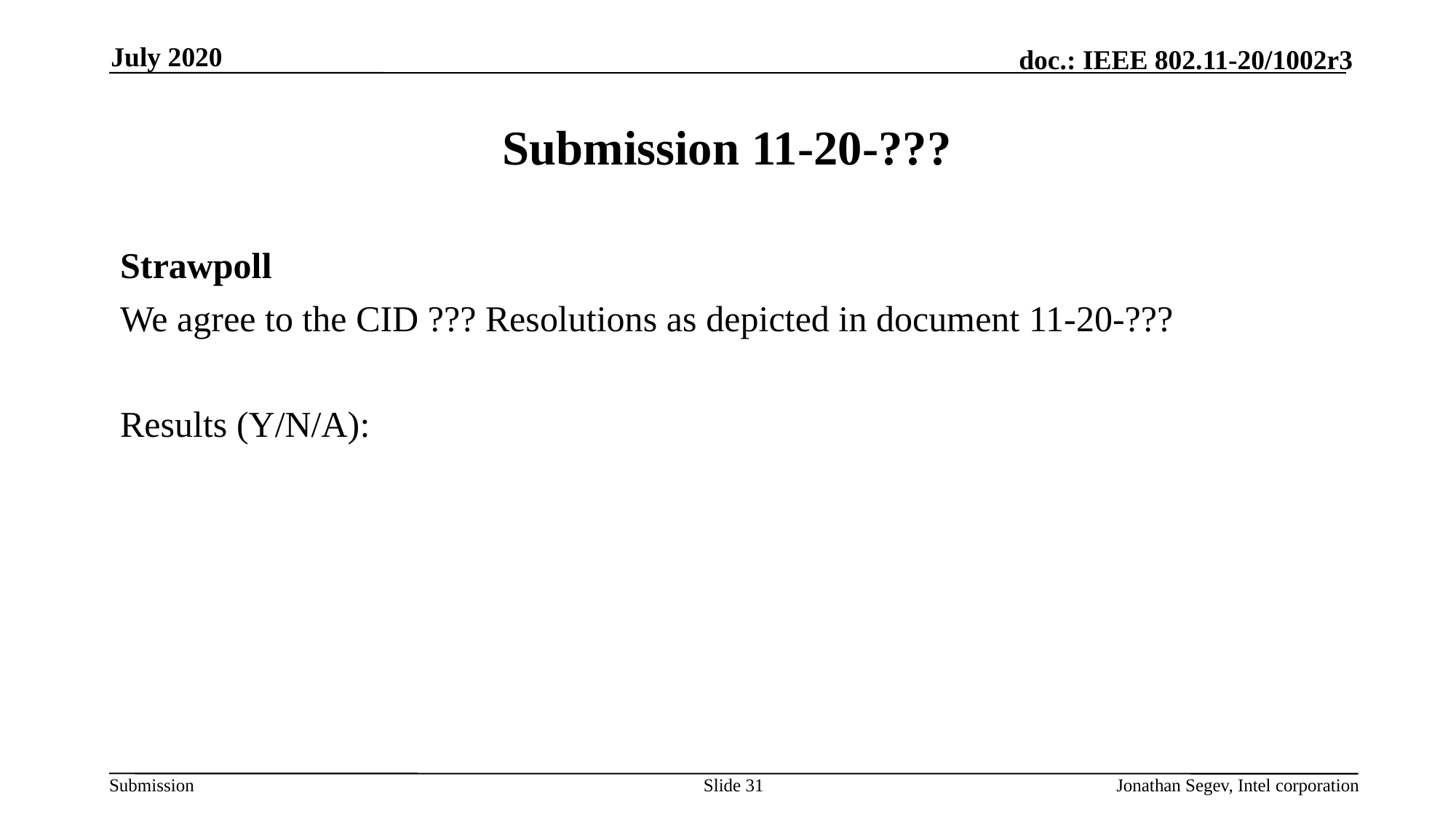

July 2020
# Submission 11-20-???
Strawpoll
We agree to the CID ??? Resolutions as depicted in document 11-20-???

Results (Y/N/A):

Slide 31
Jonathan Segev, Intel corporation